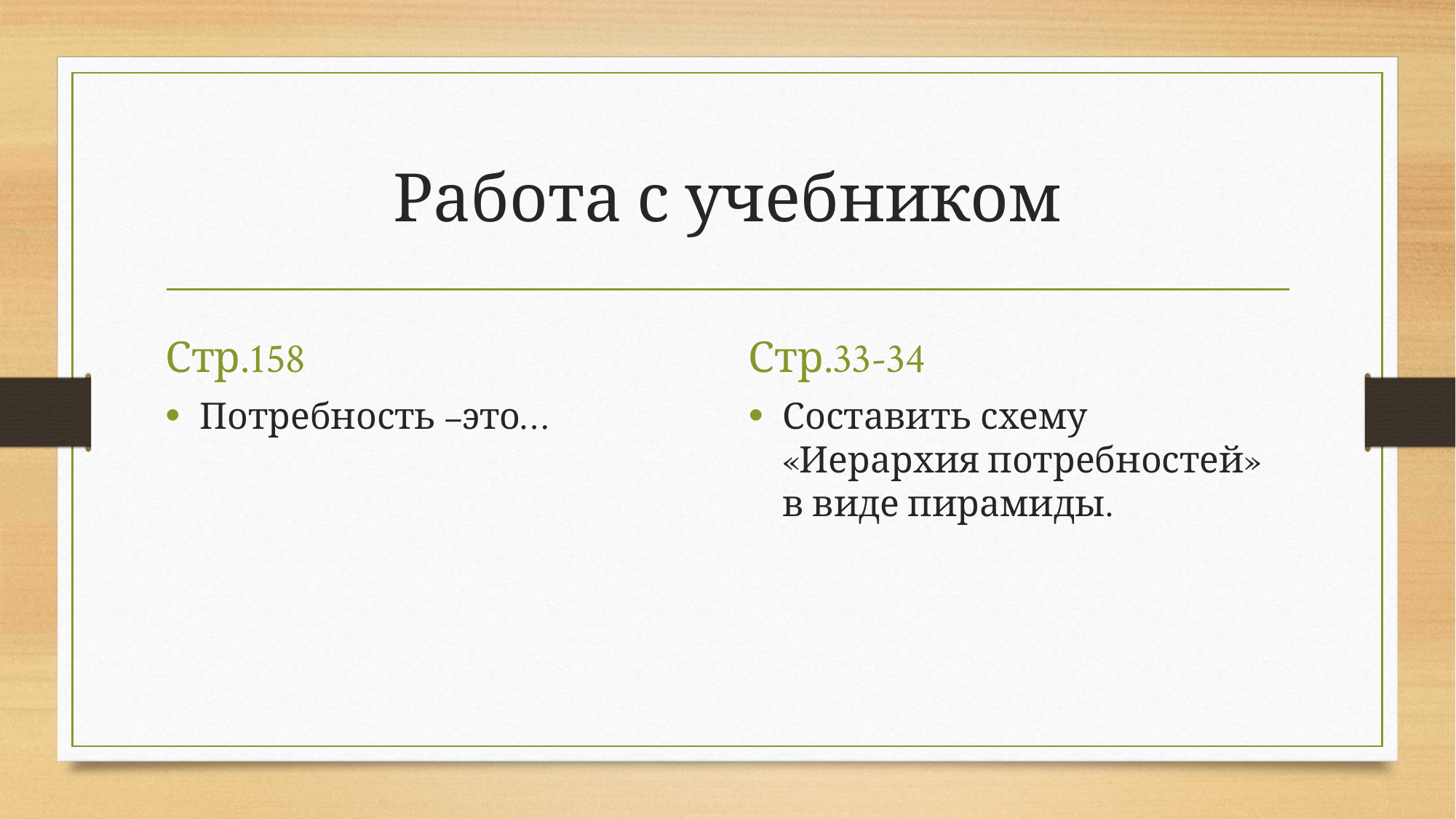

# Работа с учебником
Стр.158
Стр.33-34
Потребность –это…
Составить схему «Иерархия потребностей» в виде пирамиды.